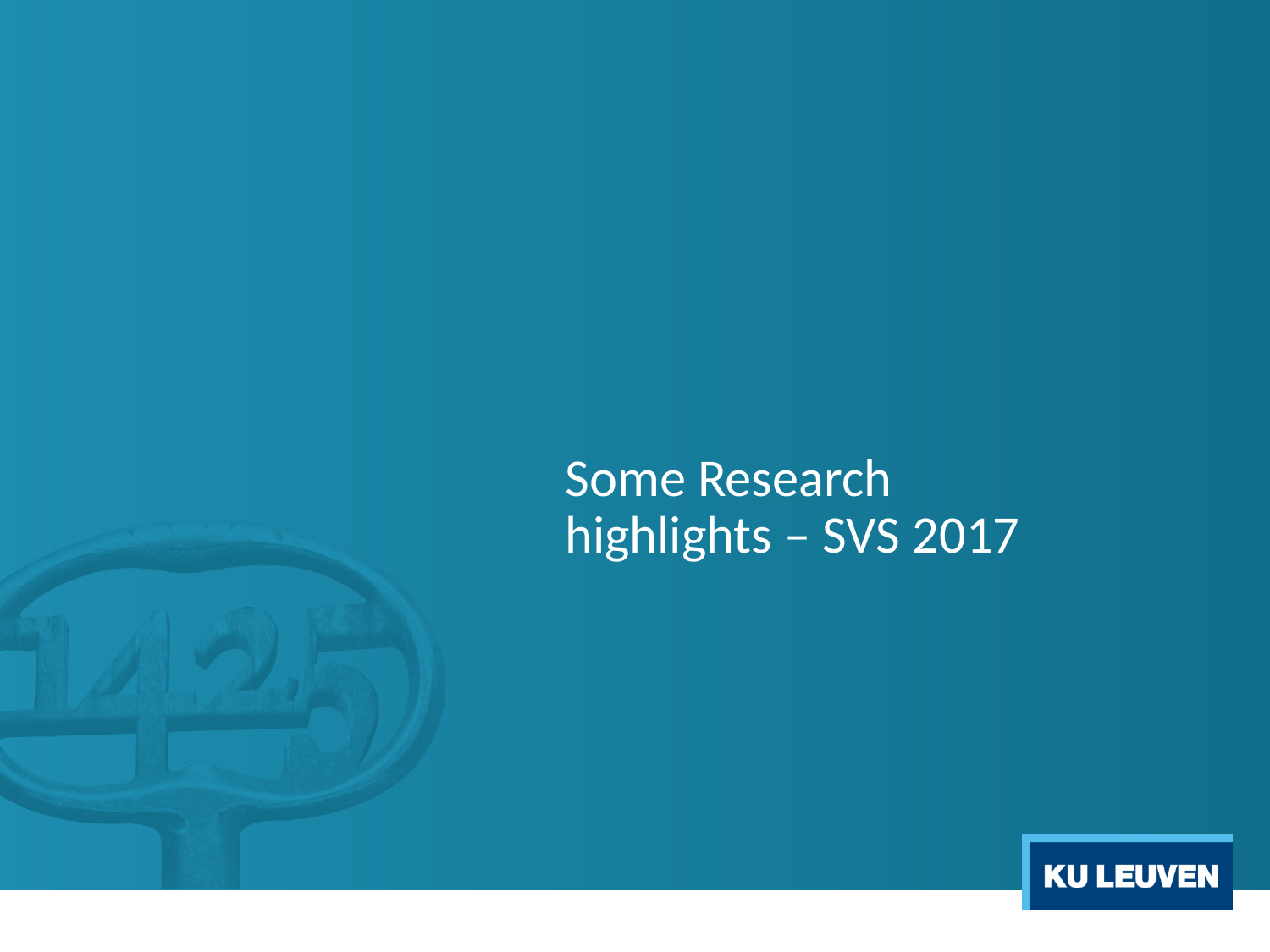

# Some Research highlights – SVS 2017